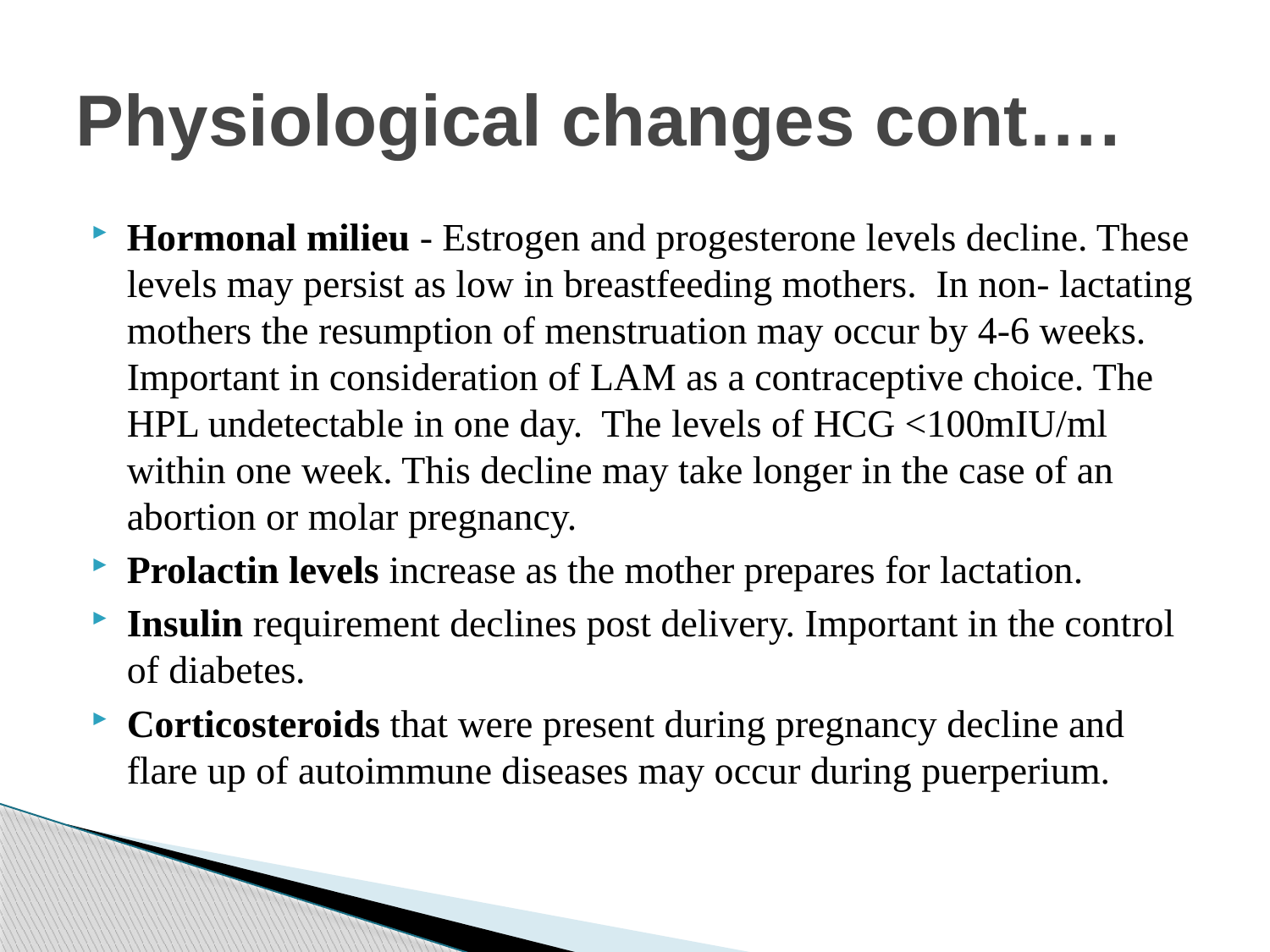

# Physiological changes cont….
Hormonal milieu - Estrogen and progesterone levels decline. These levels may persist as low in breastfeeding mothers.  In non- lactating mothers the resumption of menstruation may occur by 4-6 weeks. Important in consideration of LAM as a contraceptive choice. The HPL undetectable in one day.  The levels of HCG <100mIU/ml within one week. This decline may take longer in the case of an abortion or molar pregnancy.
Prolactin levels increase as the mother prepares for lactation.
Insulin requirement declines post delivery. Important in the control of diabetes.
Corticosteroids that were present during pregnancy decline and flare up of autoimmune diseases may occur during puerperium.